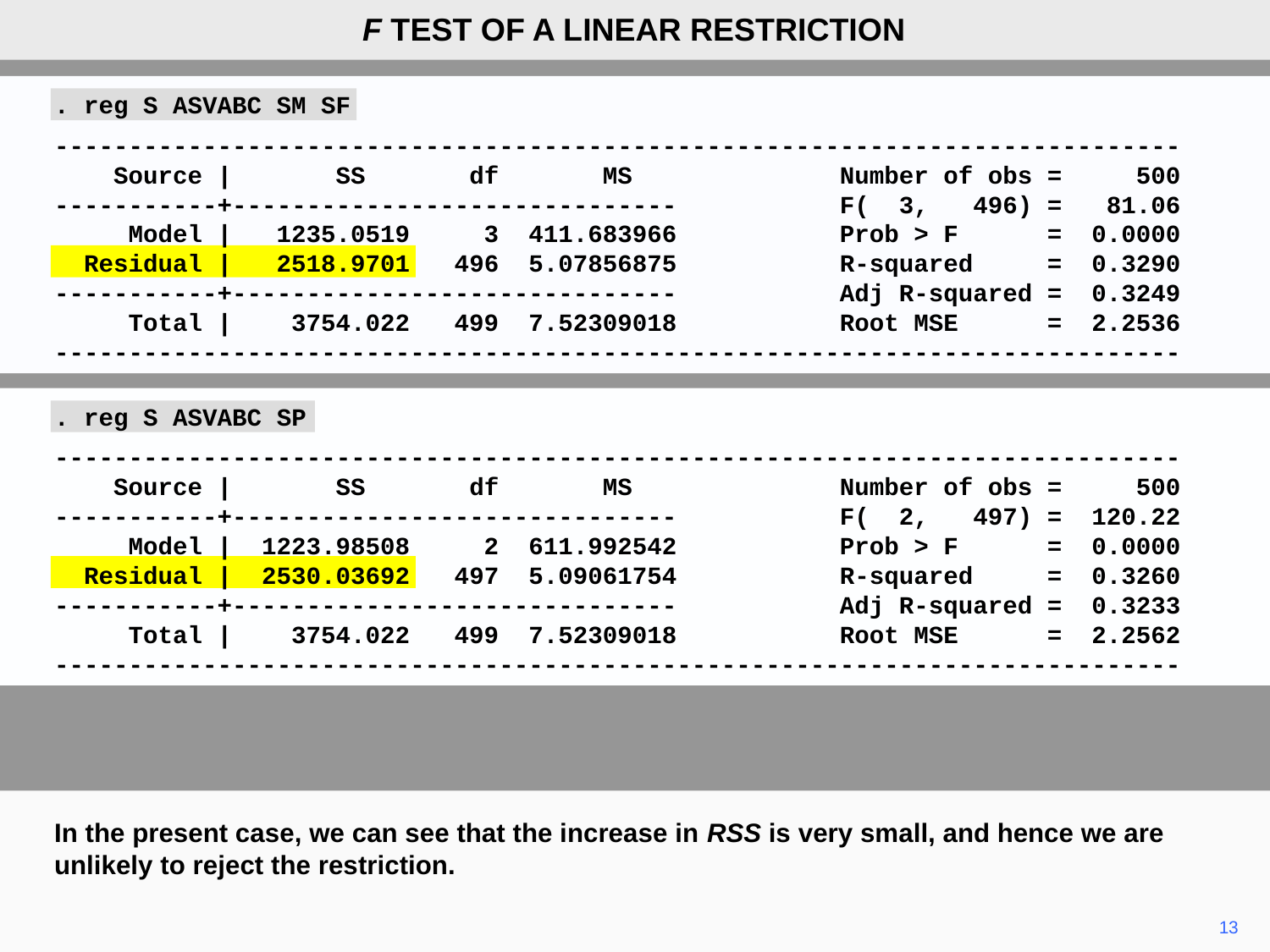

F TEST OF A LINEAR RESTRICTION

. reg S ASVABC SM SF
----------------------------------------------------------------------------
    Source |       SS       df       MS              Number of obs =     500
-----------+------------------------------           F(  3,   496) =   81.06
     Model |   1235.0519     3  411.683966           Prob > F      =  0.0000
  Residual |   2518.9701   496  5.07856875           R-squared     =  0.3290
-----------+------------------------------           Adj R-squared =  0.3249
     Total |    3754.022   499  7.52309018           Root MSE      =  2.2536
----------------------------------------------------------------------------

. reg S ASVABC SP
----------------------------------------------------------------------------
    Source |       SS       df       MS              Number of obs =     500
-----------+------------------------------           F(  2,   497) =  120.22
     Model |  1223.98508     2  611.992542           Prob > F      =  0.0000
  Residual |  2530.03692   497  5.09061754           R-squared     =  0.3260
-----------+------------------------------           Adj R-squared =  0.3233
     Total |    3754.022   499  7.52309018           Root MSE      =  2.2562
----------------------------------------------------------------------------

In the present case, we can see that the increase in RSS is very small, and hence we are unlikely to reject the restriction.
13